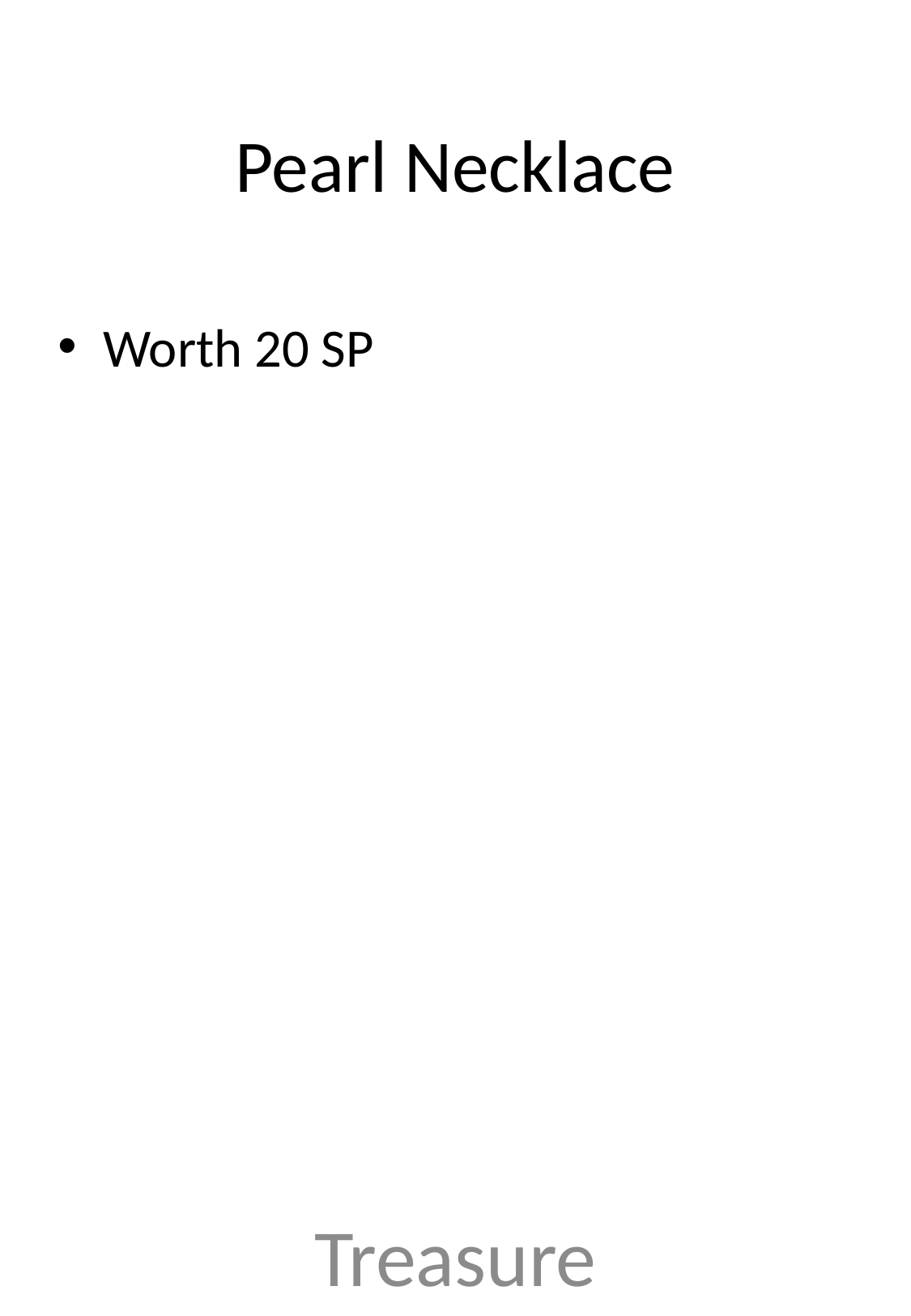

# Pearl Necklace
Worth 20 SP
Treasure